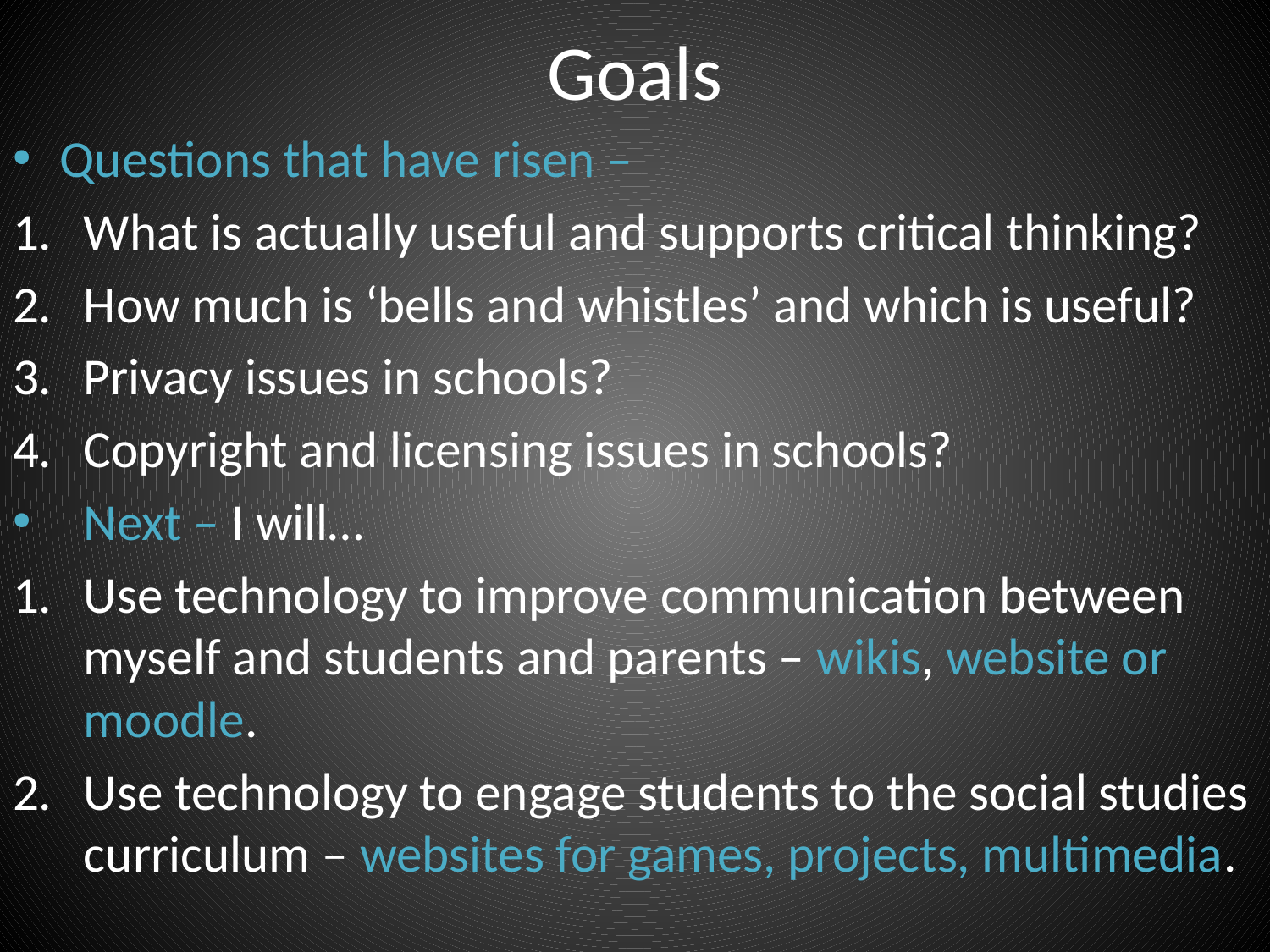

# Goals
Questions that have risen –
What is actually useful and supports critical thinking?
How much is ‘bells and whistles’ and which is useful?
Privacy issues in schools?
Copyright and licensing issues in schools?
Next – I will…
Use technology to improve communication between myself and students and parents – wikis, website or moodle.
Use technology to engage students to the social studies curriculum – websites for games, projects, multimedia.